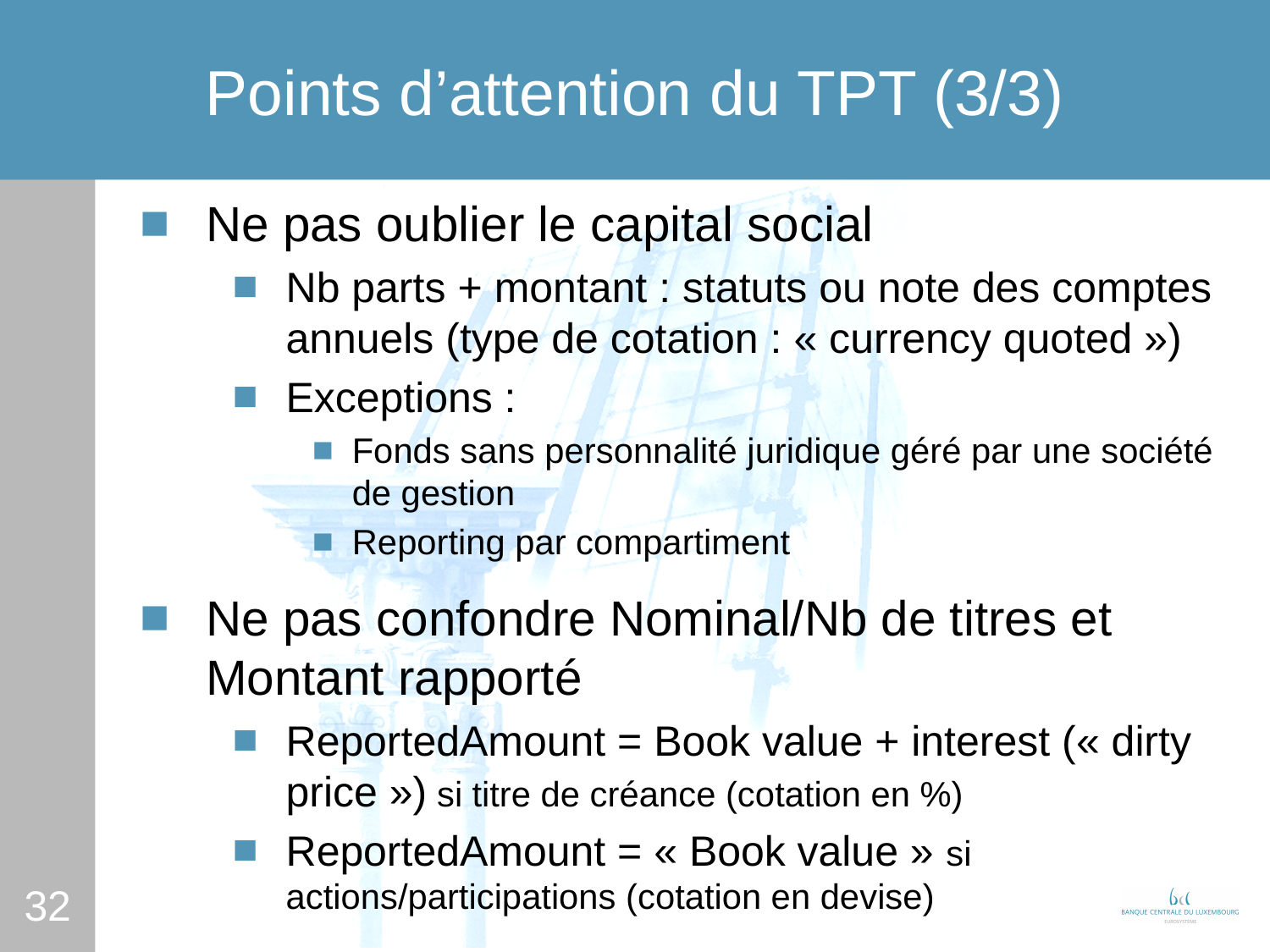

# Points d’attention du TPT (3/3)
Ne pas oublier le capital social
Nb parts + montant : statuts ou note des comptes annuels (type de cotation : « currency quoted »)
Exceptions :
Fonds sans personnalité juridique géré par une société de gestion
Reporting par compartiment
Ne pas confondre Nominal/Nb de titres et Montant rapporté
ReportedAmount = Book value + interest (« dirty price ») si titre de créance (cotation en %)
ReportedAmount = « Book value » si actions/participations (cotation en devise)

32